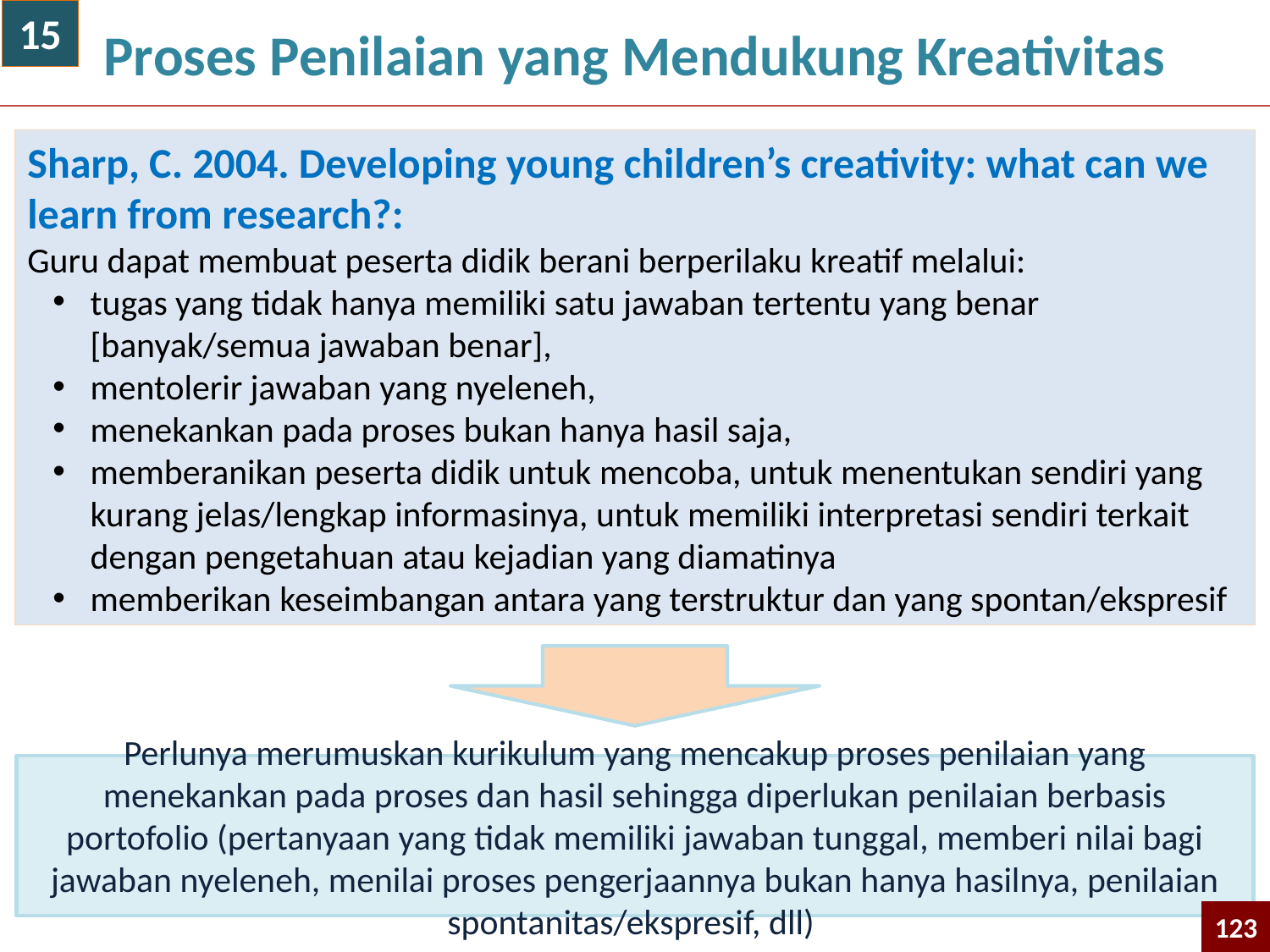

Proses Penilaian yang Mendukung Kreativitas
15
Sharp, C. 2004. Developing young children’s creativity: what can we learn from research?:
Guru dapat membuat peserta didik berani berperilaku kreatif melalui:
tugas yang tidak hanya memiliki satu jawaban tertentu yang benar [banyak/semua jawaban benar],
mentolerir jawaban yang nyeleneh,
menekankan pada proses bukan hanya hasil saja,
memberanikan peserta didik untuk mencoba, untuk menentukan sendiri yang kurang jelas/lengkap informasinya, untuk memiliki interpretasi sendiri terkait dengan pengetahuan atau kejadian yang diamatinya
memberikan keseimbangan antara yang terstruktur dan yang spontan/ekspresif

Perlunya merumuskan kurikulum yang mencakup proses penilaian yang menekankan pada proses dan hasil sehingga diperlukan penilaian berbasis portofolio (pertanyaan yang tidak memiliki jawaban tunggal, memberi nilai bagi jawaban nyeleneh, menilai proses pengerjaannya bukan hanya hasilnya, penilaian spontanitas/ekspresif, dll)
123
123